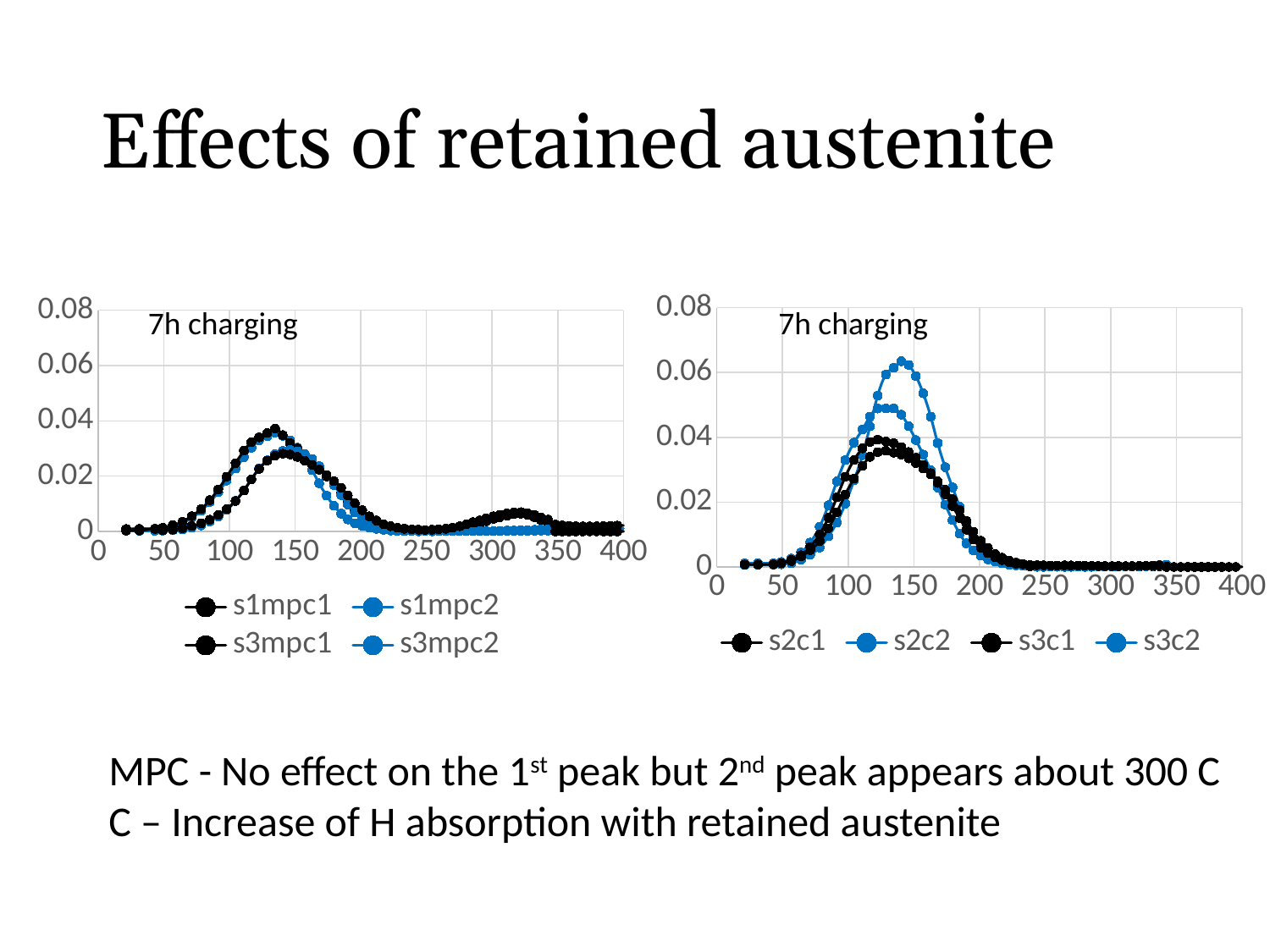

# Effects of retained austenite

### Chart

| Category | s2c1 | s2c2 | s3c1 | s3c2 |
|---|---|---|---|---|

### Chart

| Category | s1mpc1 | s1mpc2 | s3mpc1 | s3mpc2 |
|---|---|---|---|---|
7h charging
7h charging
MPC - No effect on the 1st peak but 2nd peak appears about 300 C
C – Increase of H absorption with retained austenite